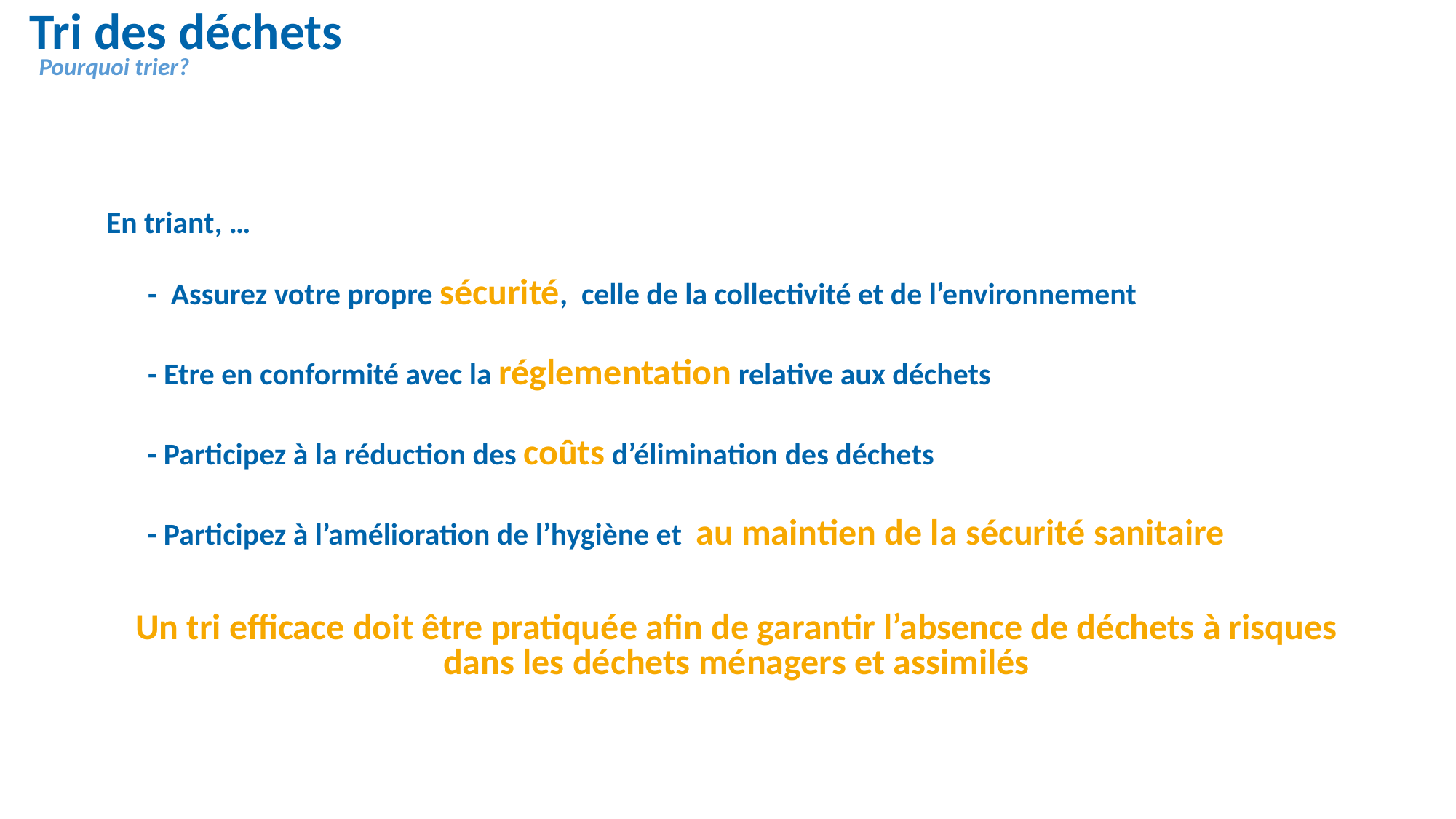

Tri des déchets
Pourquoi trier?

En triant, …
      -  Assurez votre propre sécurité,  celle de la collectivité et de l’environnement

      - Etre en conformité avec la réglementation relative aux déchets
  - Participez à la réduction des coûts d’élimination des déchets
  - Participez à l’amélioration de l’hygiène et  au maintien de la sécurité sanitaire

	Un tri efficace doit être pratiquée afin de garantir l’absence de déchets à risques dans les déchets ménagers et assimilés